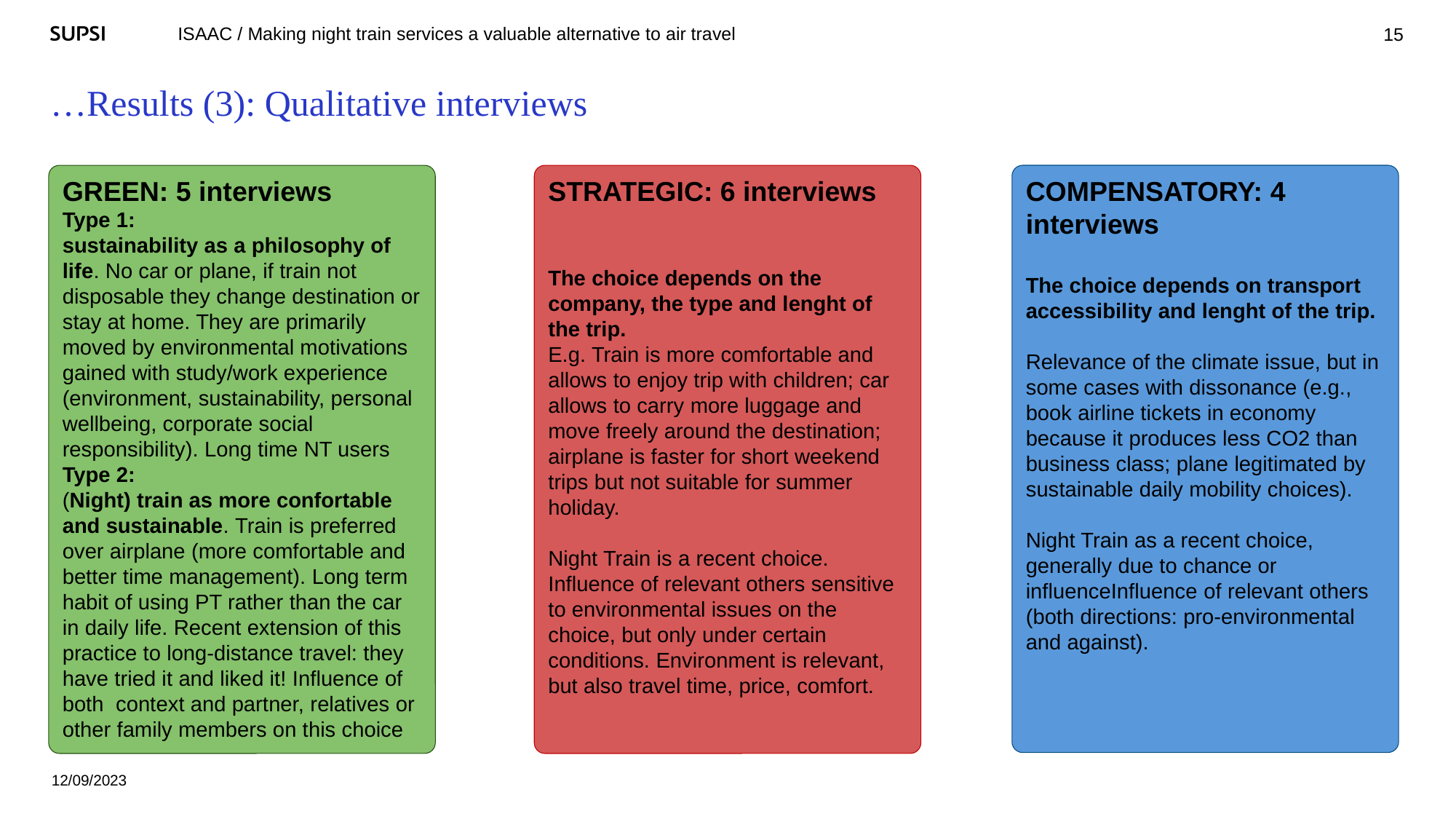

15
# …Results (3): Qualitative interviews
GREEN: 5 interviews
Type 1:
sustainability as a philosophy of life. No car or plane, if train not disposable they change destination or stay at home. They are primarily moved by environmental motivations gained with study/work experience (environment, sustainability, personal wellbeing, corporate social responsibility). Long time NT users
Type 2:
(Night) train as more confortable and sustainable. Train is preferred over airplane (more comfortable and better time management). Long term habit of using PT rather than the car in daily life. Recent extension of this practice to long-distance travel: they have tried it and liked it! Influence of both  context and partner, relatives or other family members on this choice

STRATEGIC: 6 interviews

The choice depends on the company, the type and lenght of the trip.
E.g. Train is more comfortable and allows to enjoy trip with children; car allows to carry more luggage and move freely around the destination; airplane is faster for short weekend trips but not suitable for summer holiday.

Night Train is a recent choice. Influence of relevant others sensitive to environmental issues on the choice, but only under certain conditions. Environment is relevant, but also travel time, price, comfort.
COMPENSATORY: 4 interviews

The choice depends on transport accessibility and lenght of the trip.

Relevance of the climate issue, but in some cases with dissonance (e.g., book airline tickets in economy because it produces less CO2 than business class; plane legitimated by sustainable daily mobility choices).

Night Train as a recent choice, generally due to chance or influenceInfluence of relevant others (both directions: pro-environmental and against).

12/09/2023